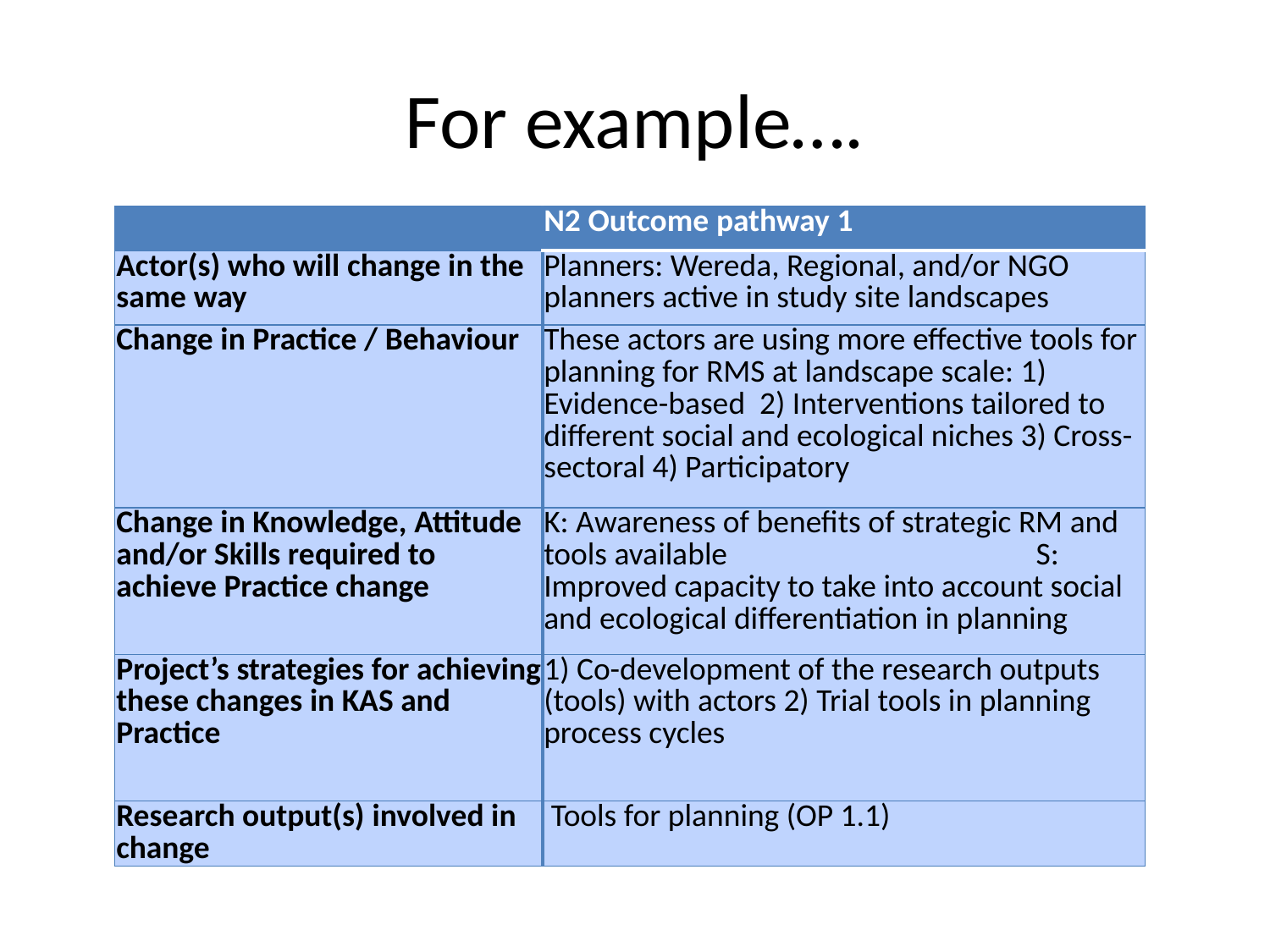

# For example….
|  | N2 Outcome pathway 1 |
| --- | --- |
| Actor(s) who will change in the same way | Planners: Wereda, Regional, and/or NGO planners active in study site landscapes |
| Change in Practice / Behaviour | These actors are using more effective tools for planning for RMS at landscape scale: 1) Evidence-based 2) Interventions tailored to different social and ecological niches 3) Cross-sectoral 4) Participatory |
| Change in Knowledge, Attitude and/or Skills required to achieve Practice change | K: Awareness of benefits of strategic RM and tools available S: Improved capacity to take into account social and ecological differentiation in planning |
| Project’s strategies for achieving these changes in KAS and Practice | 1) Co-development of the research outputs (tools) with actors 2) Trial tools in planning process cycles |
| Research output(s) involved in change | Tools for planning (OP 1.1) |